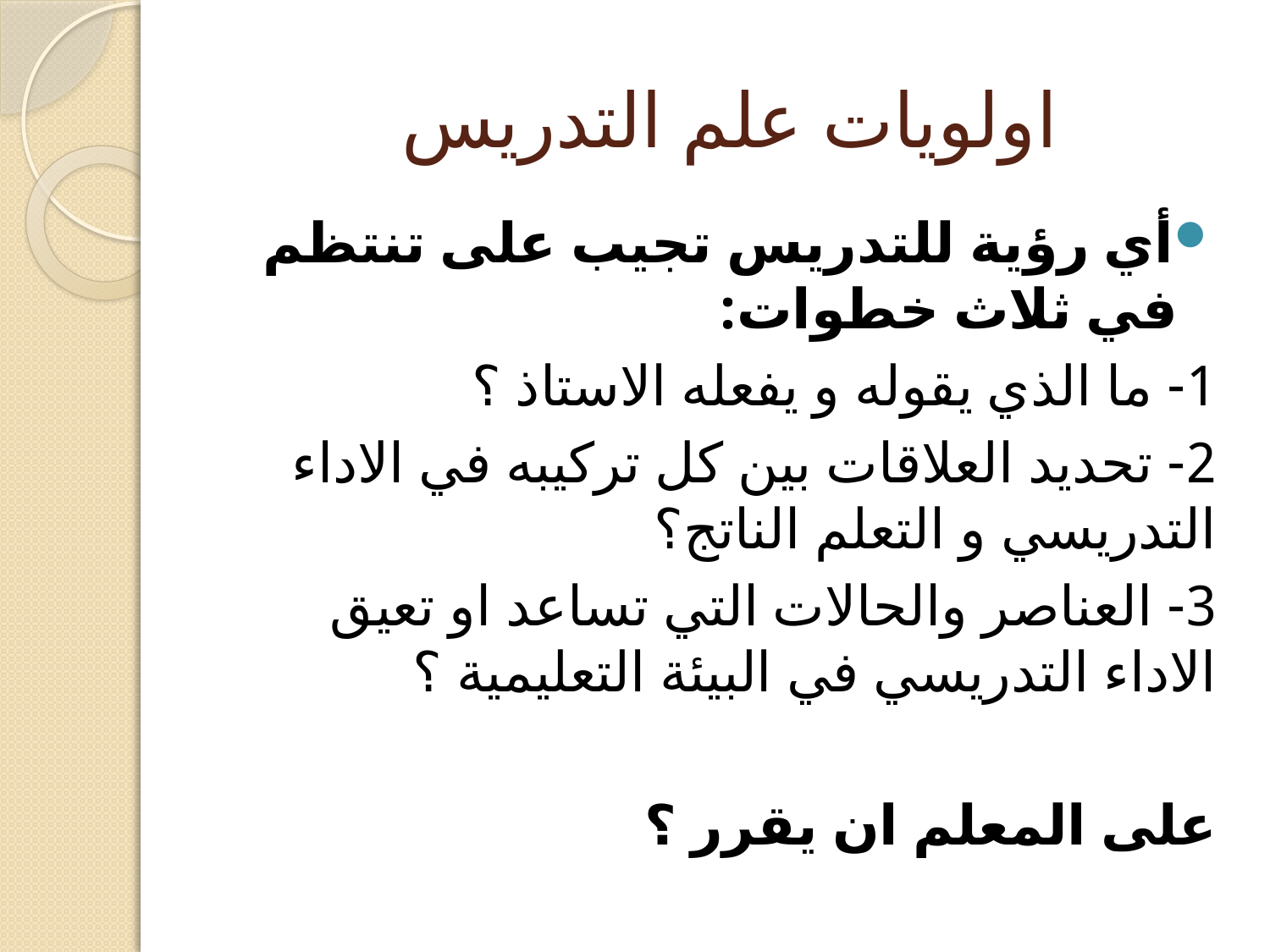

# اولويات علم التدريس
أي رؤية للتدريس تجيب على تنتظم في ثلاث خطوات:
1- ما الذي يقوله و يفعله الاستاذ ؟
2- تحديد العلاقات بين كل تركيبه في الاداء التدريسي و التعلم الناتج؟
3- العناصر والحالات التي تساعد او تعيق الاداء التدريسي في البيئة التعليمية ؟

على المعلم ان يقرر ؟